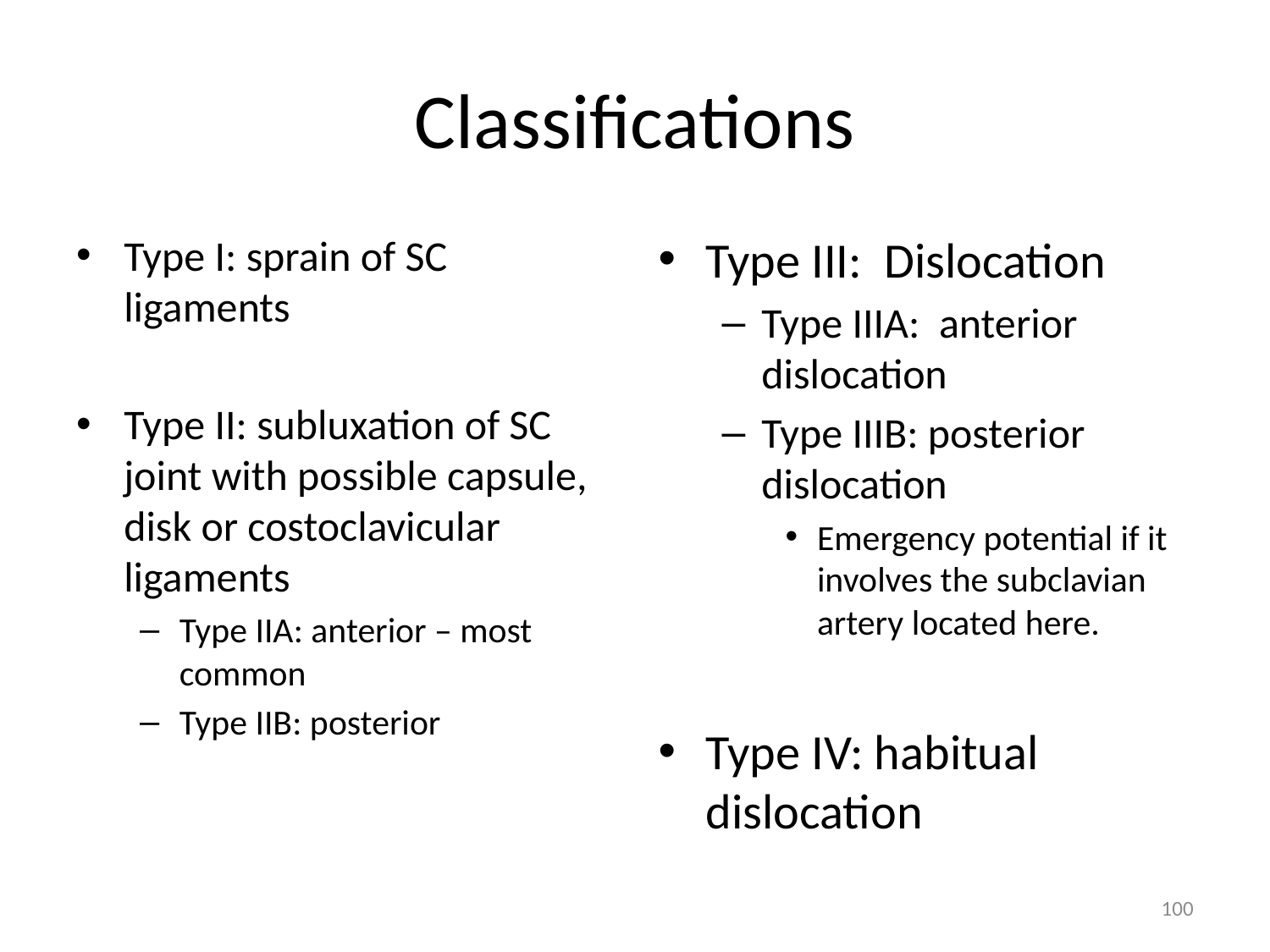

# Classifications
Type I: sprain of SC ligaments

Type II: subluxation of SC joint with possible capsule, disk or costoclavicular ligaments
Type IIA: anterior – most common
Type IIB: posterior
Type III:  Dislocation
Type IIIA:  anterior dislocation
Type IIIB: posterior dislocation
Emergency potential if it involves the subclavian artery located here.

Type IV: habitual dislocation

100